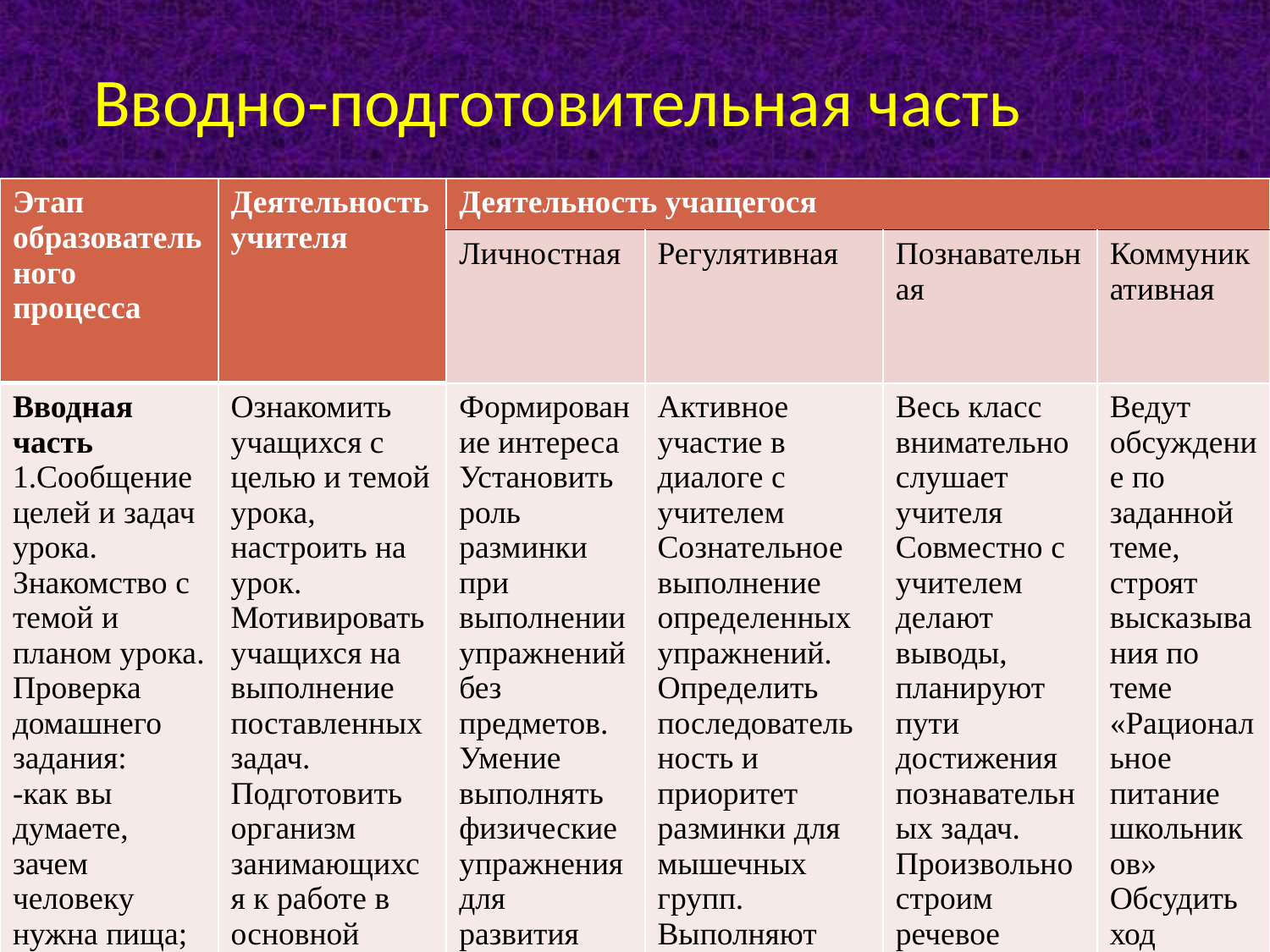

# Вводно-подготовительная часть
| Этап образовательного процесса | Деятельность учителя | Деятельность учащегося |  |  |  |
| --- | --- | --- | --- | --- | --- |
|  |  | Личностная | Регулятивная | Познавательная | Коммуникативная |
| Вводная часть 1.Сообщение целей и задач урока. Знакомство с темой и планом урока. Проверка домашнего задания: -как вы думаете, зачем человеку нужна пища; -какие продукты вредны детям. 2.Постановка проблемной ситуации. (сегодня на уроке мы с вами проведем эксперимент, будем сравнивать результаты выполнения в беге с низкого и высокого старта, затем сделаем выводы). 3.Разминка - при ходьбе, беге, в игре (стена, линия, скамейка, круг). - ОРУ (учащиеся проводят самостоятельно под руководством учителя) -ОРУ на полу (проводит учитель). | Ознакомить учащихся с целью и темой урока, настроить на урок. Мотивировать учащихся на выполнение поставленных задач. Подготовить организм занимающихся к работе в основной части урока. Упражнения выполняются в шеренгу по 4. Все упражнения выполняются по 6 раз. Упражнения выполняются в максимальной амплитуде. При выполнении упражнений организуем анализ правильности выполнения упражнений партнером. Наклон делать глубже, ноги в коленях не сгибать. При выполнении прыжков на месте соблюдать дистанцию. | Формирование интереса Установить роль разминки при выполнении упражнений без предметов. Умение выполнять физические упражнения для развития мышц. Правильное выполнение задания. Безопасное поведение во время выполнения задания. | Активное участие в диалоге с учителем Сознательное выполнение определенных упражнений. Определить последовательность и приоритет разминки для мышечных групп. Выполняют команды учителя, контролируют свои действия согласно инструкции учителя. | Весь класс внимательно слушает учителя Совместно с учителем делают выводы, планируют пути достижения познавательных задач. Произвольно строим речевое проговаривание за учителем при выполнении разминки. | Ведут обсуждение по заданной теме, строят высказывания по теме «Рациональное питание школьников» Обсудить ход предстоящей разминки. Деятельность направлена на продуктивное взаимодействие при проведении разминки как со сверстниками так и с учителем. |
|  |  |  |  |  |  |